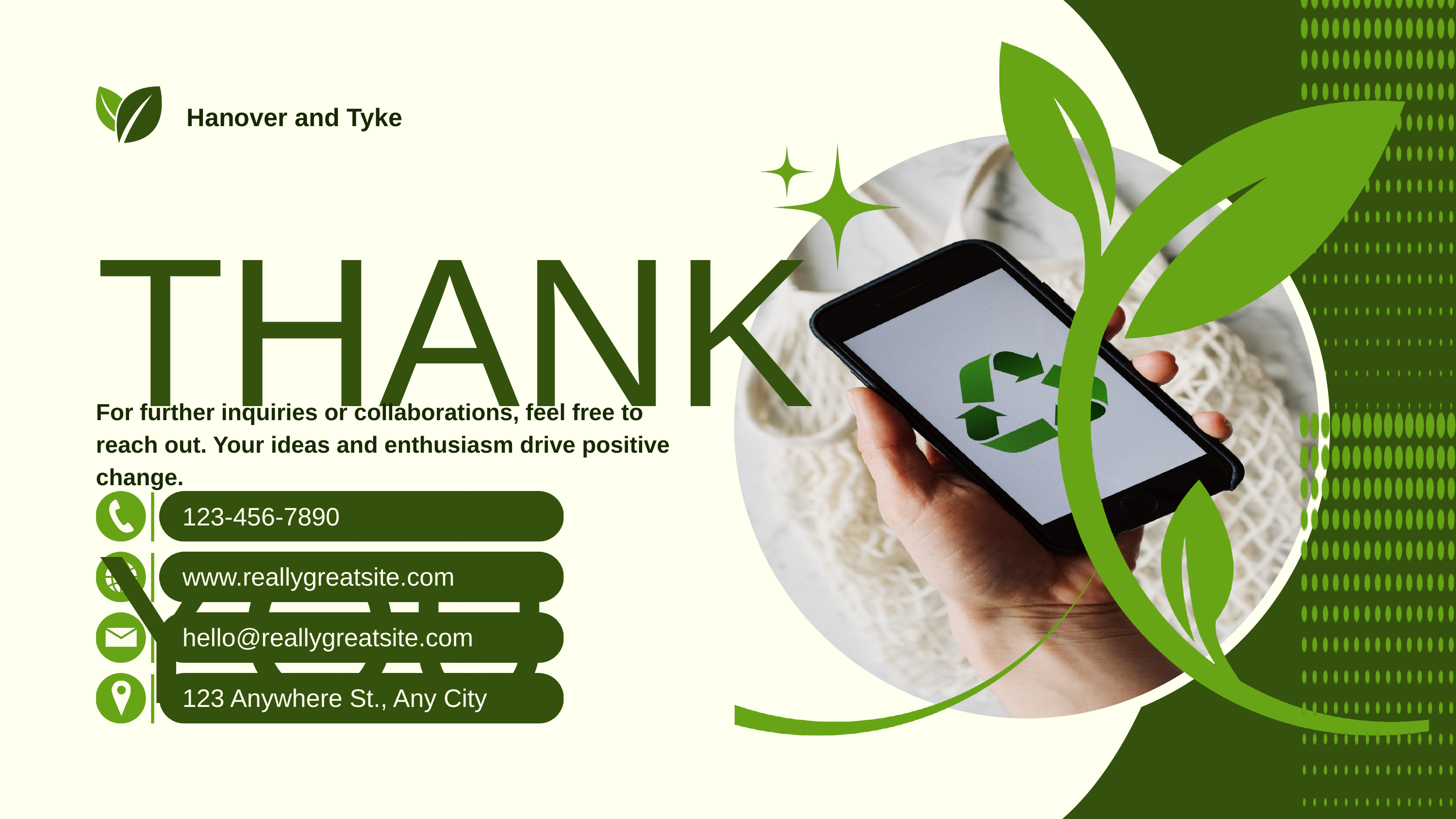

Hanover and Tyke

THANK YOU

For further inquiries or collaborations, feel free to reach out. Your ideas and enthusiasm drive positive change.

123-456-7890

www.reallygreatsite.com

hello@reallygreatsite.com

123 Anywhere St., Any City